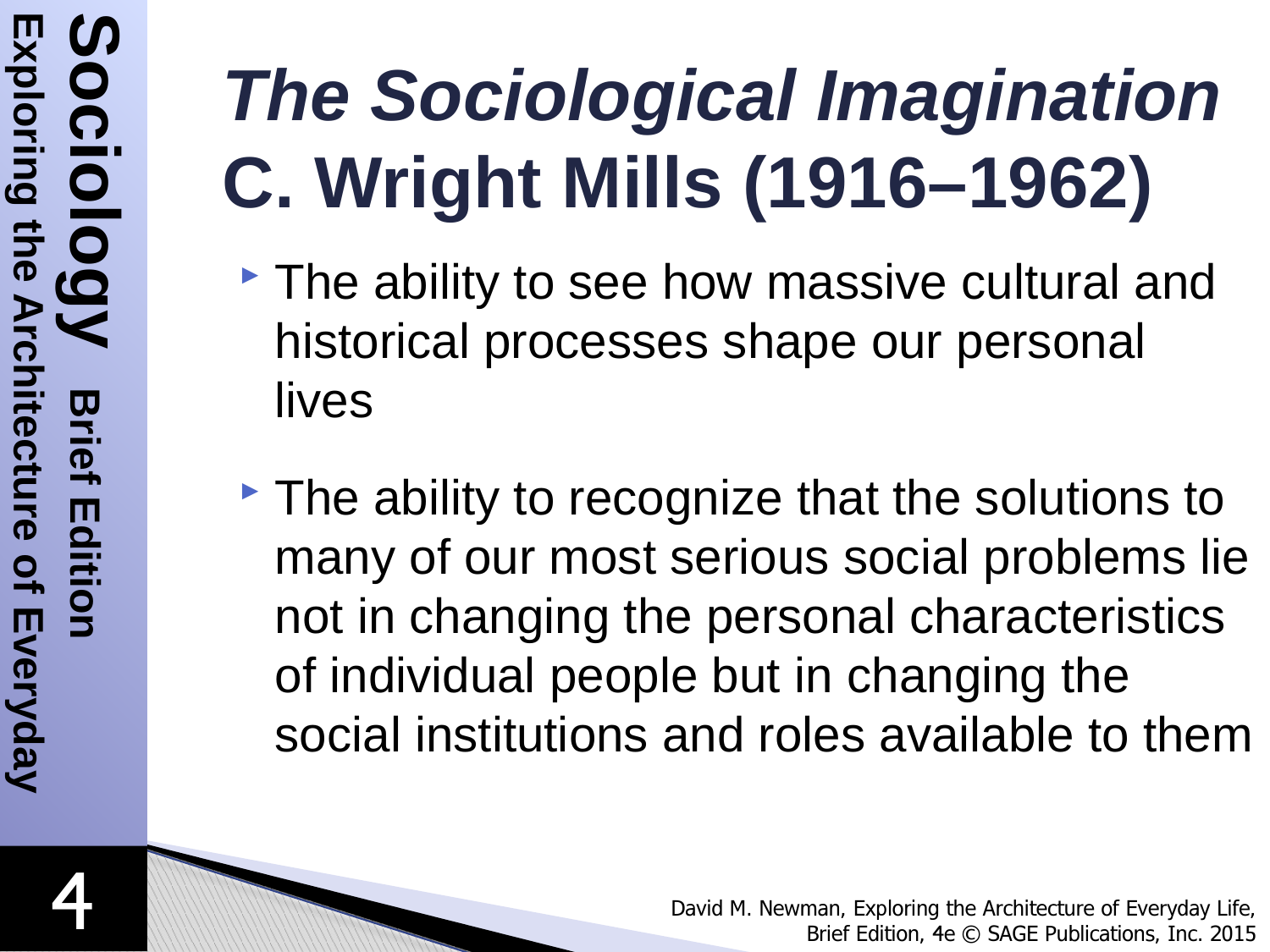

# The Sociological Imagination C. Wright Mills (1916–1962)
The ability to see how massive cultural and historical processes shape our personal lives
The ability to recognize that the solutions to many of our most serious social problems lie not in changing the personal characteristics of individual people but in changing the social institutions and roles available to them
David M. Newman, Exploring the Architecture of Everyday Life, Brief Edition, 4e © SAGE Publications, Inc. 2015